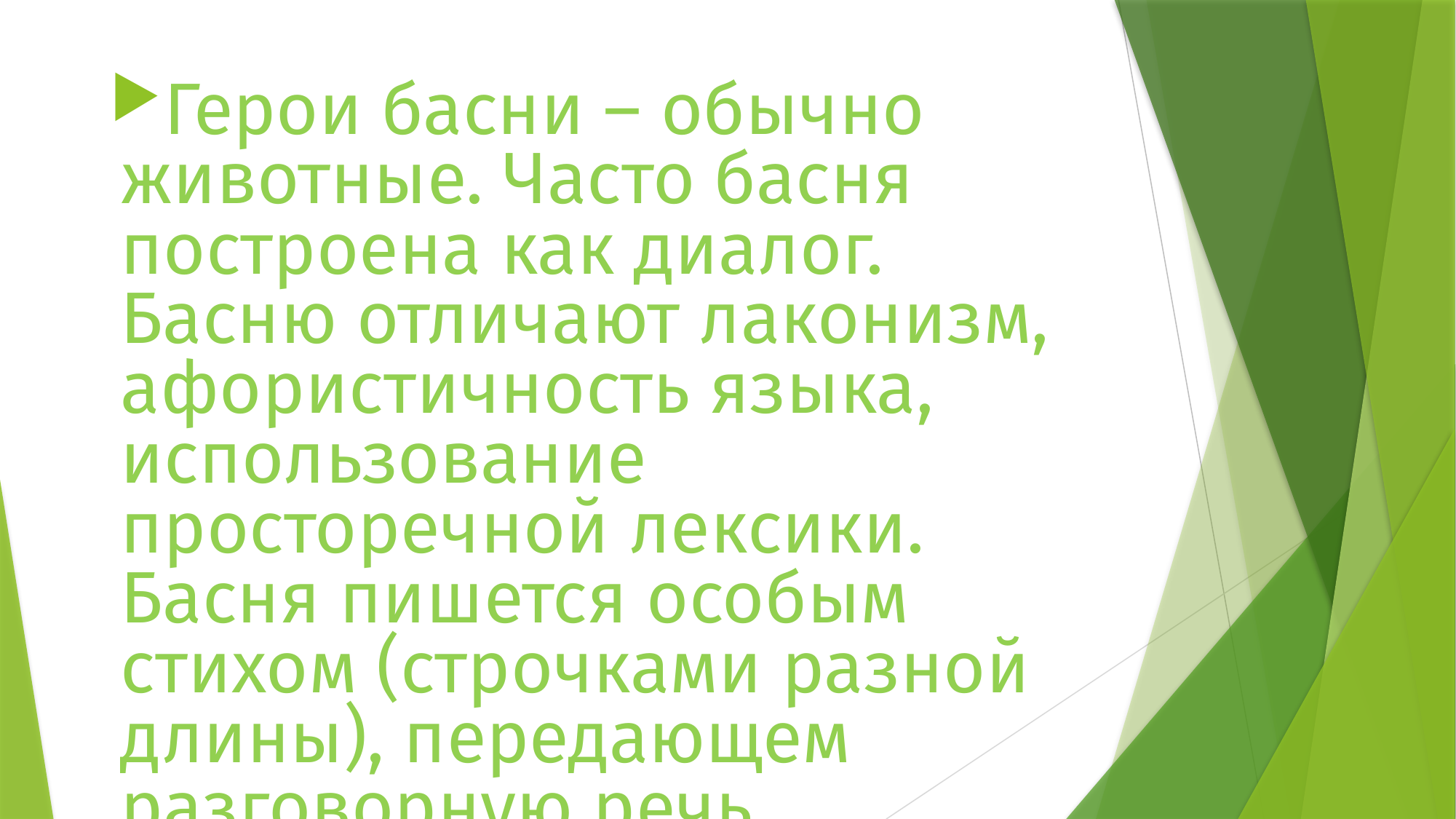

#
Герои басни – обычно животные. Часто басня построена как диалог. Басню отличают лаконизм, афористичность языка, использование просторечной лексики. Басня пишется особым стихом (строчками разной длины), передающем разговорную речь.